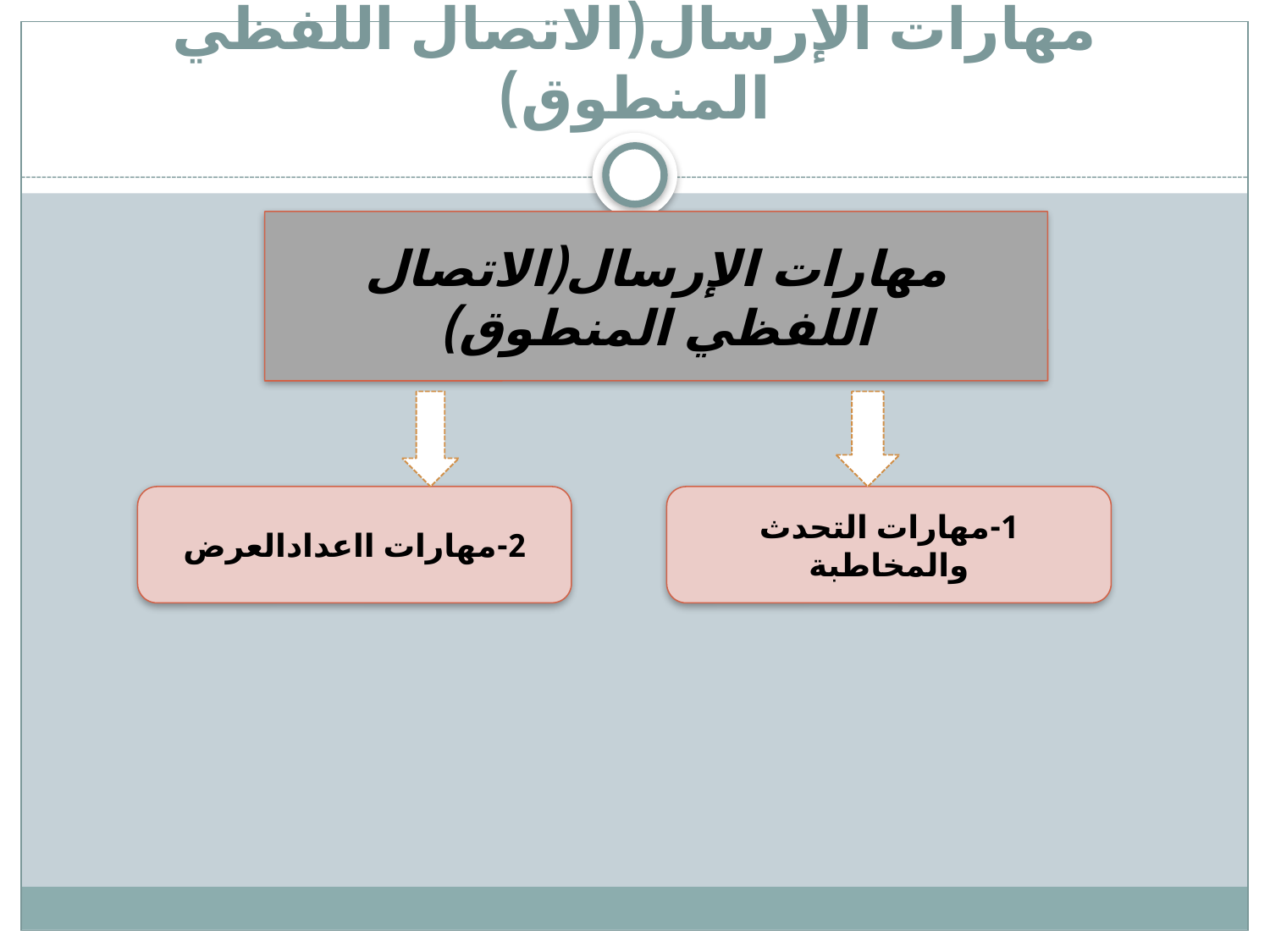

# مهارات الإرسال(الاتصال اللفظي المنطوق)
مهارات الإرسال(الاتصال اللفظي المنطوق)

2-مهارات ااعدادالعرض
1-مهارات التحدث والمخاطبة